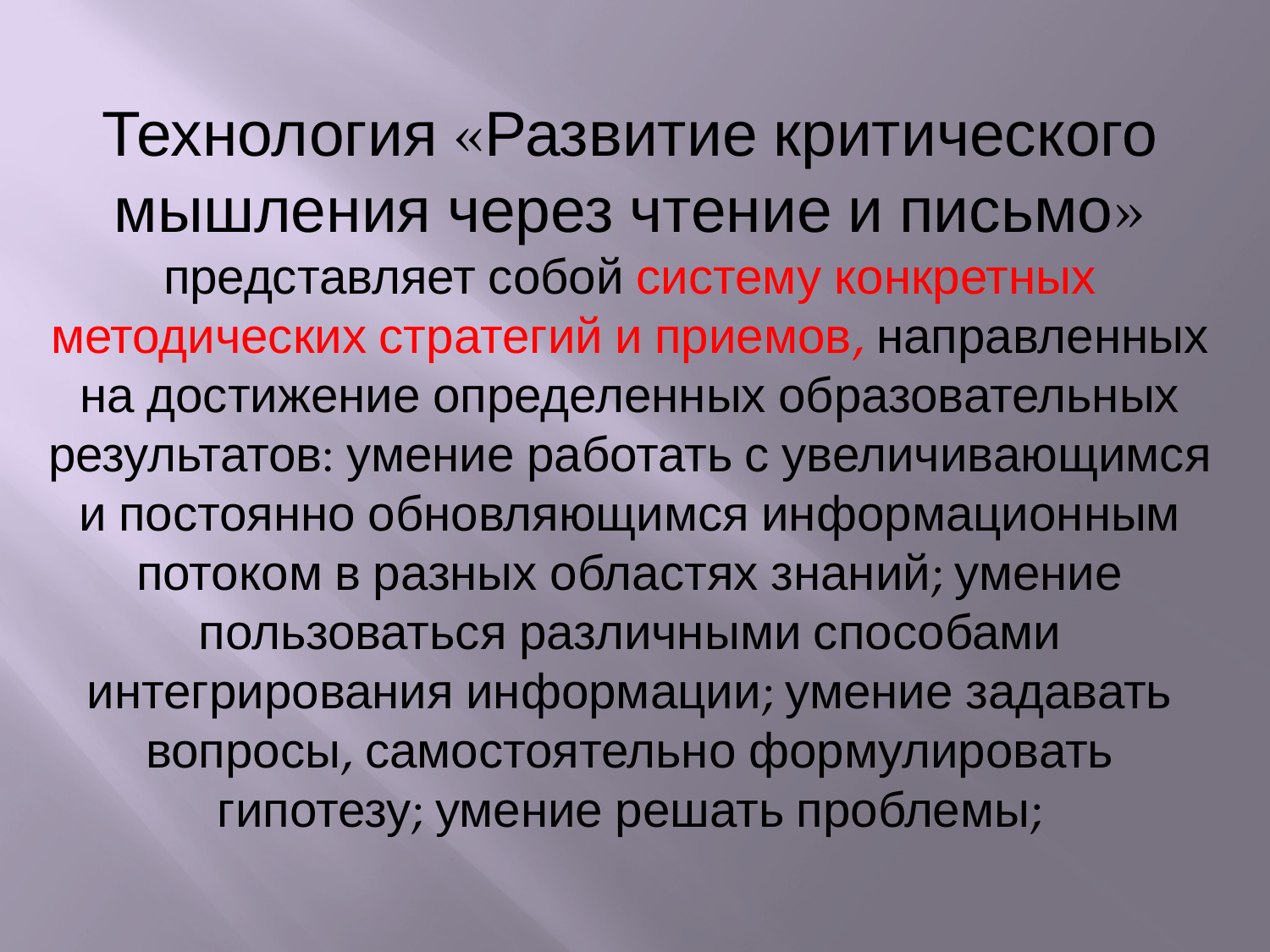

Технология «Развитие критического мышления через чтение и письмо» представляет собой систему конкретных методических стратегий и приемов, направленных на достижение определенных образовательных результатов: умение работать с увеличивающимся и постоянно обновляющимся информационным потоком в разных областях знаний; умение пользоваться различными способами интегрирования информации; умение задавать вопросы, самостоятельно формулировать гипотезу; умение решать проблемы;